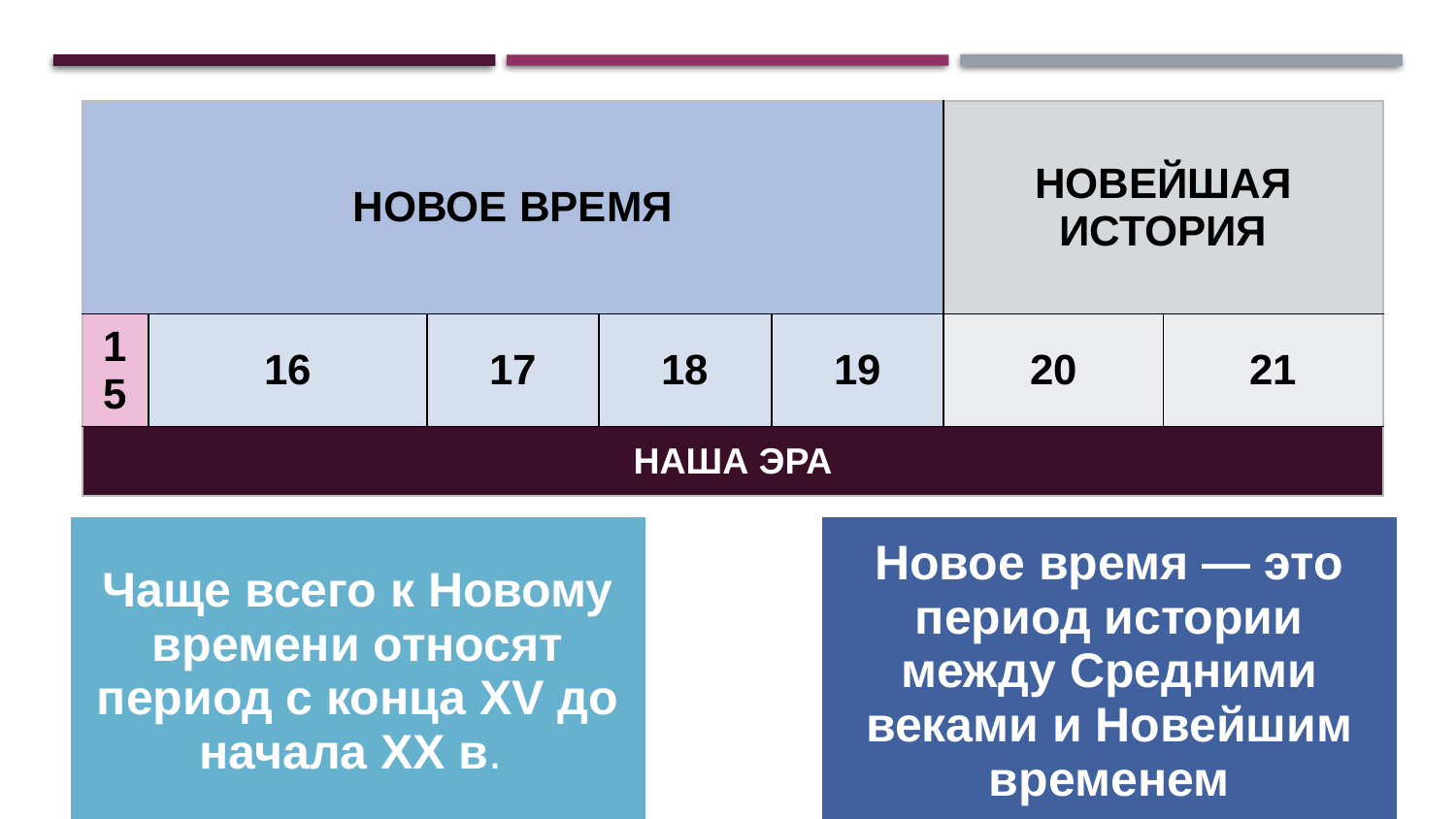

| НОВОЕ ВРЕМЯ |  |  |  |  | НОВЕЙШАЯ ИСТОРИЯ |  |
| --- | --- | --- | --- | --- | --- | --- |
| 15 | 16 | 17 | 18 | 19 | 20 | 21 |
| НАША ЭРА |  |  |  |  |  |  |
Чаще всего к Новому времени относят период с конца XV до начала XX в.
Новое время — это период истории между Средними веками и Новейшим временем